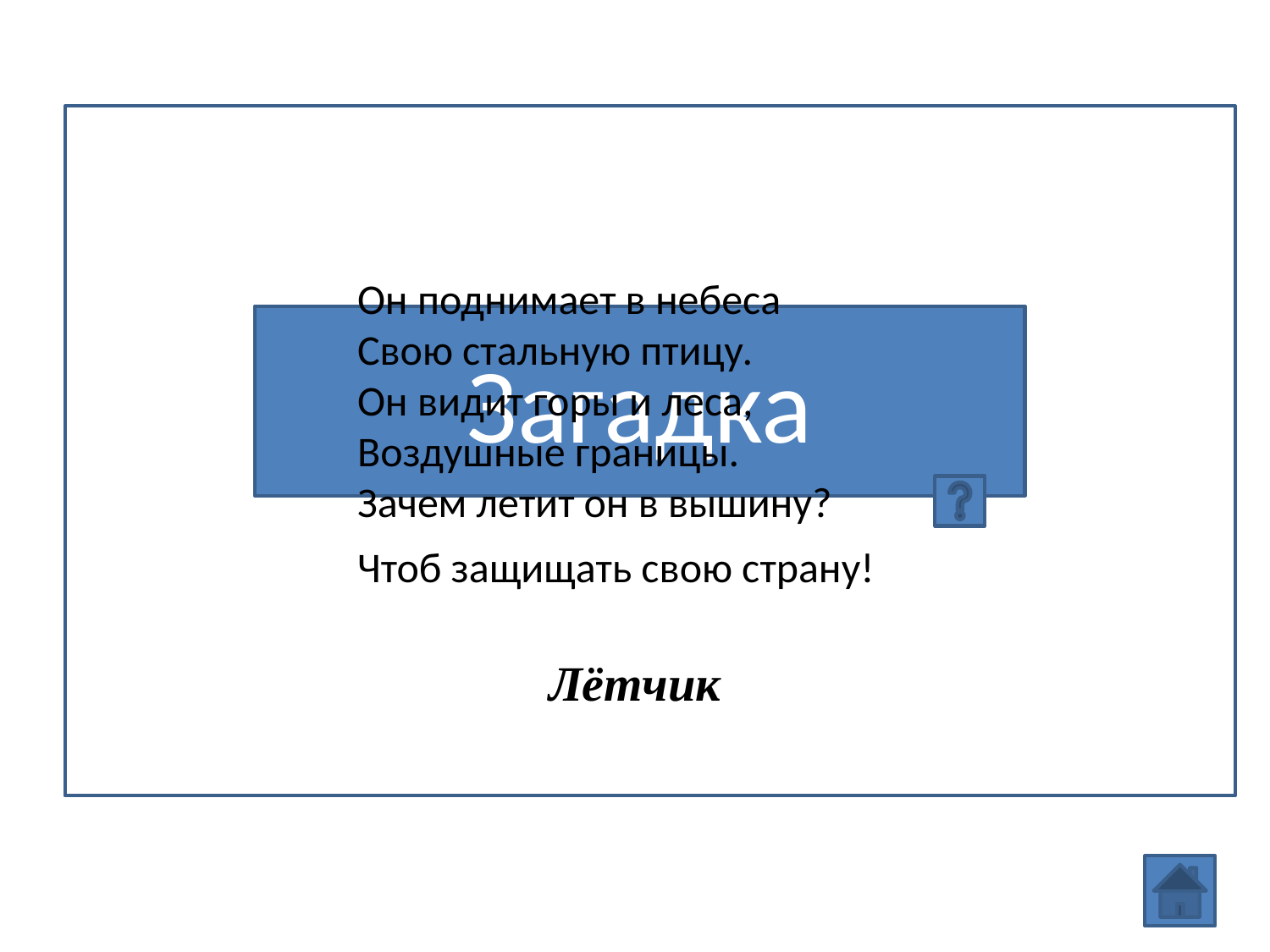

Салютлл
Он поднимает в небеса
Свою стальную птицу.
Он видит горы и леса,
Воздушные границы.
Зачем летит он в вышину?
Чтоб защищать свою страну!
Загадка

Лётчик